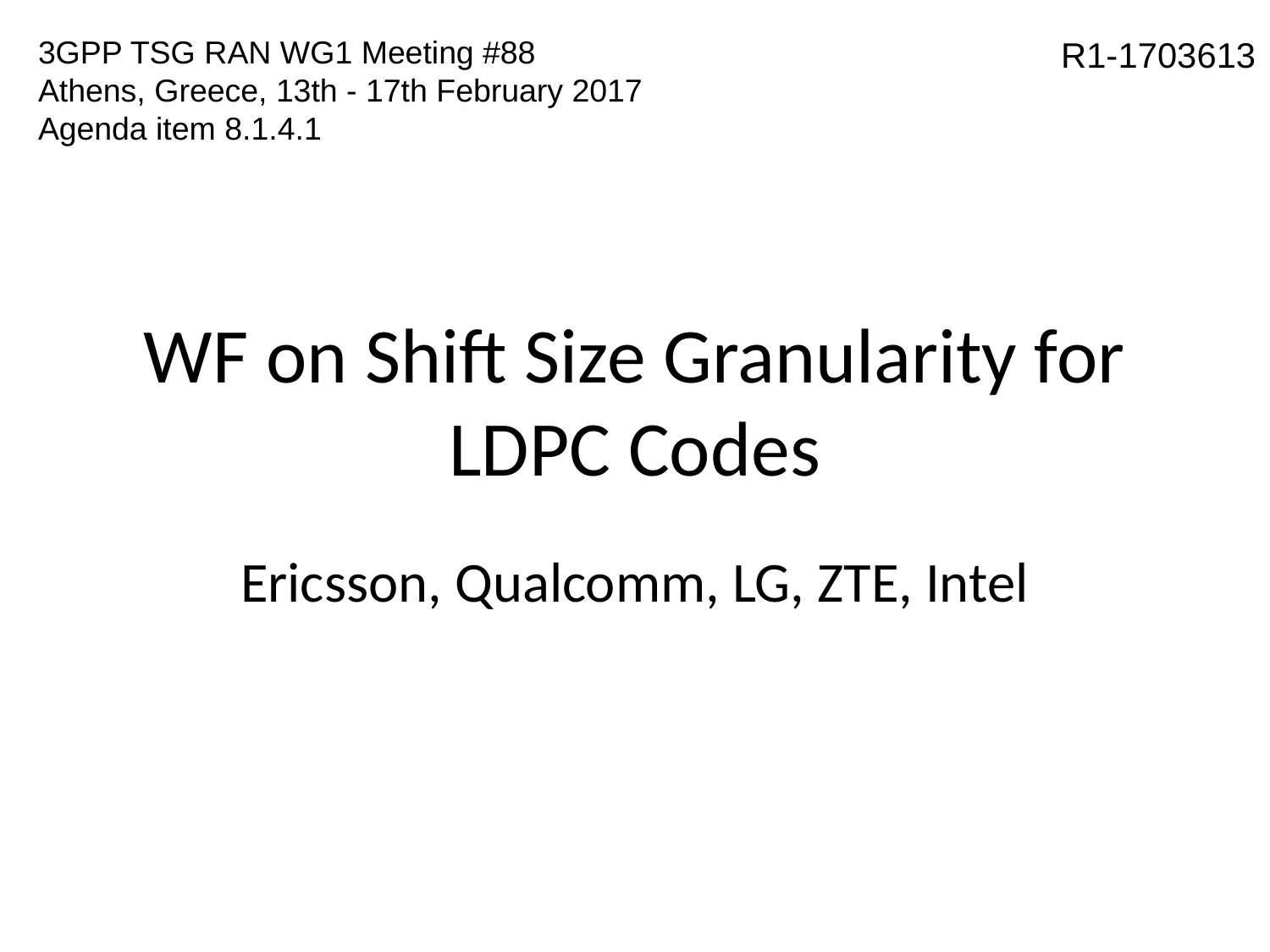

3GPP TSG RAN WG1 Meeting #88
Athens, Greece, 13th - 17th February 2017
Agenda item 8.1.4.1
R1-1703613
# WF on Shift Size Granularity for LDPC Codes
Ericsson, Qualcomm, LG, ZTE, Intel